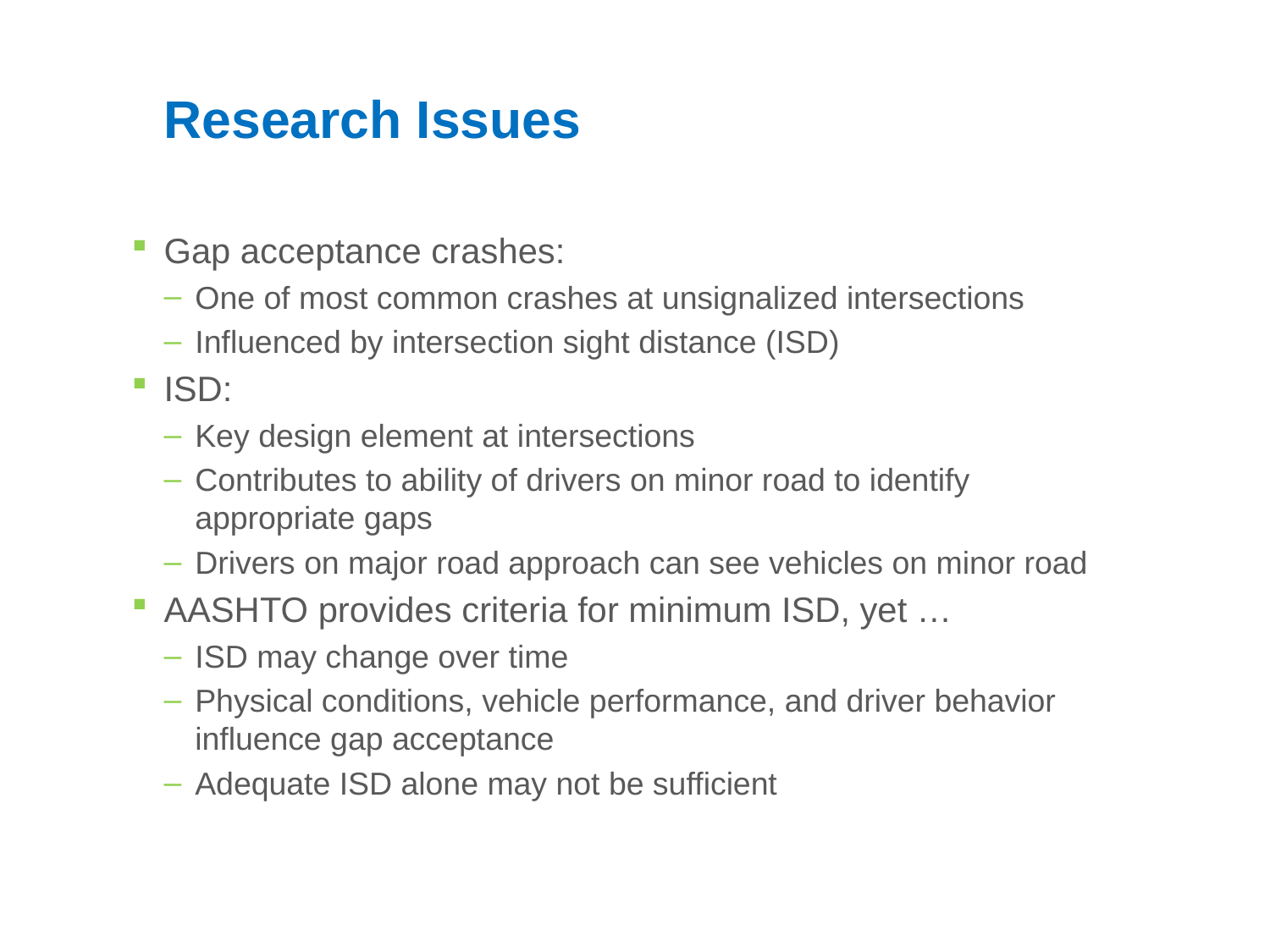

# Research Issues
Gap acceptance crashes:
One of most common crashes at unsignalized intersections
Influenced by intersection sight distance (ISD)
ISD:
Key design element at intersections
Contributes to ability of drivers on minor road to identify appropriate gaps
Drivers on major road approach can see vehicles on minor road
AASHTO provides criteria for minimum ISD, yet …
ISD may change over time
Physical conditions, vehicle performance, and driver behavior influence gap acceptance
Adequate ISD alone may not be sufficient